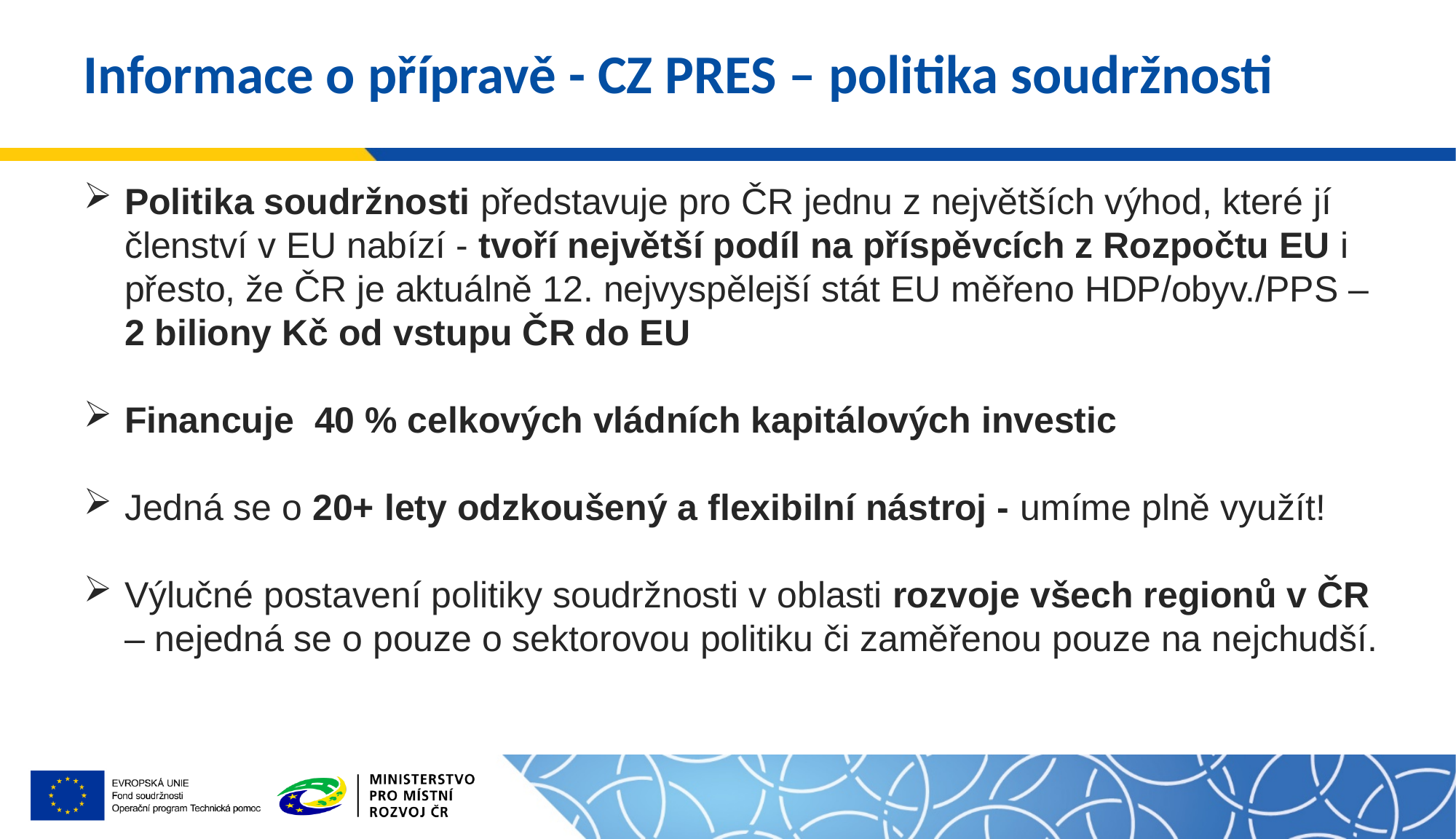

# Informace o přípravě - CZ PRES – politika soudržnosti
Politika soudržnosti představuje pro ČR jednu z největších výhod, které jí členství v EU nabízí - tvoří největší podíl na příspěvcích z Rozpočtu EU i přesto, že ČR je aktuálně 12. nejvyspělejší stát EU měřeno HDP/obyv./PPS – 2 biliony Kč od vstupu ČR do EU

Financuje  40 % celkových vládních kapitálových investic

Jedná se o 20+ lety odzkoušený a flexibilní nástroj - umíme plně využít!

Výlučné postavení politiky soudržnosti v oblasti rozvoje všech regionů v ČR – nejedná se o pouze o sektorovou politiku či zaměřenou pouze na nejchudší.